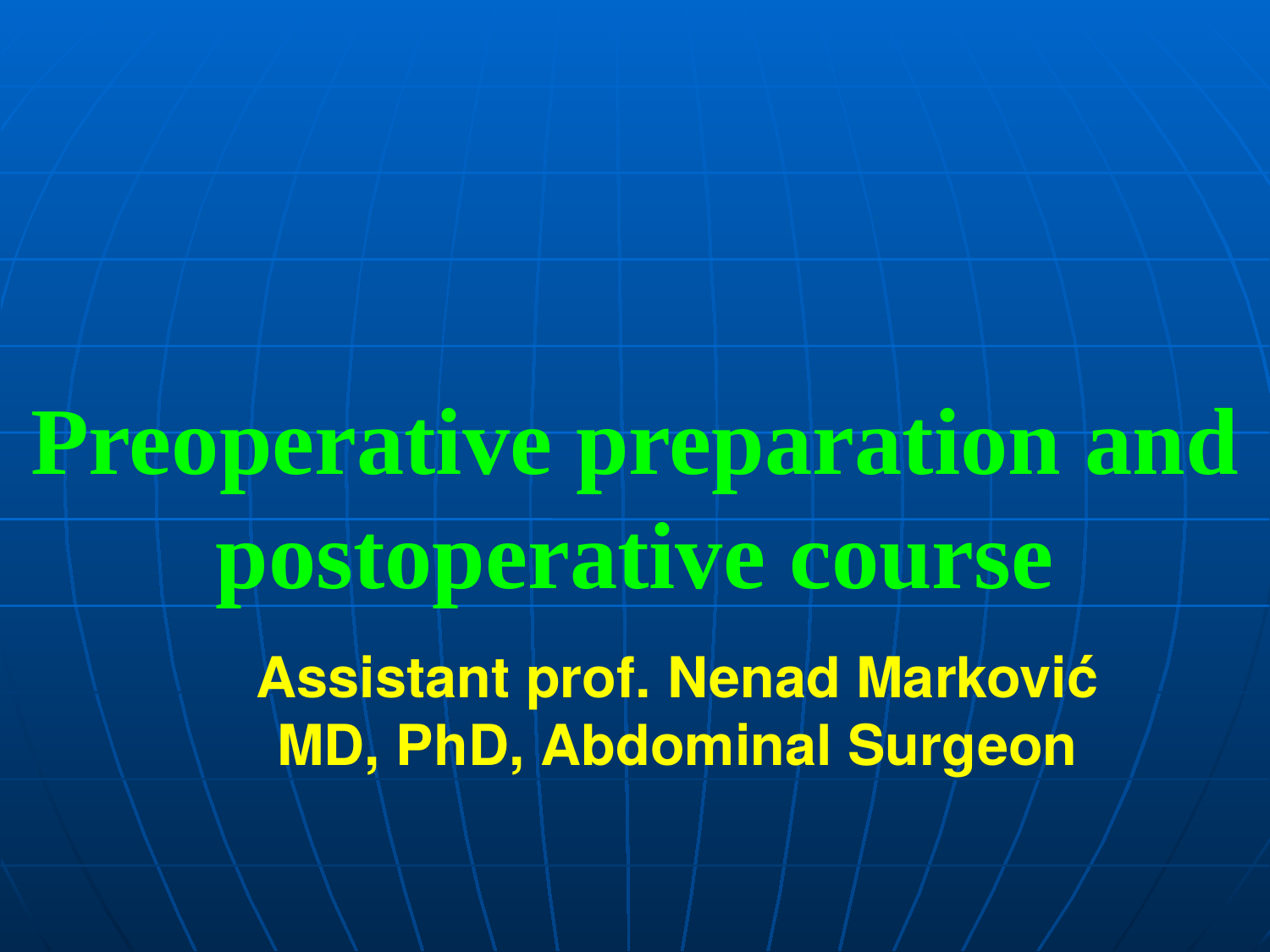

# Preoperative preparation and postoperative course
Assistant prof. Nenad Marković MD, PhD, Abdominal Surgeon